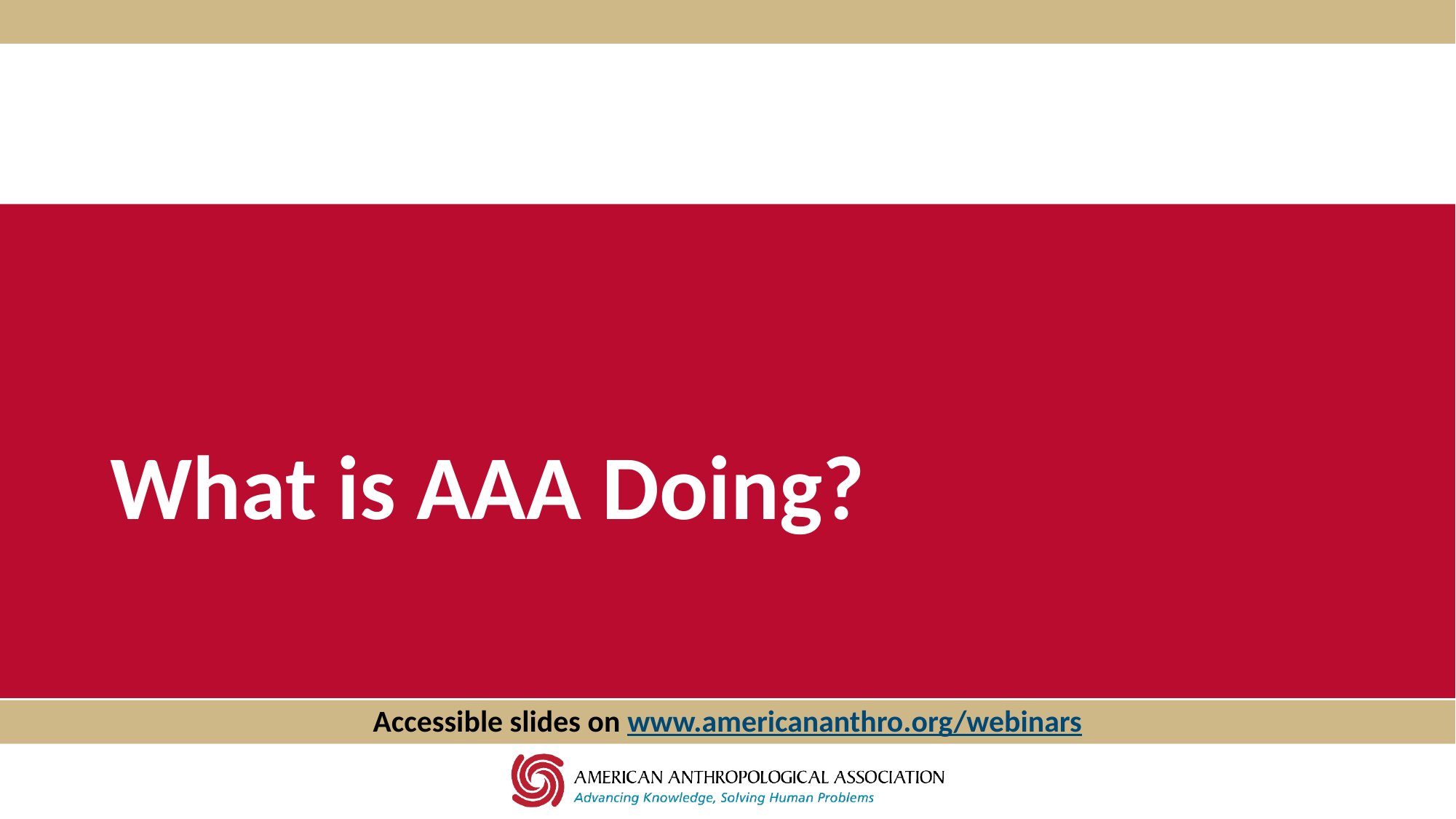

# What is AAA Doing?

Accessible slides on www.americananthro.org/webinars